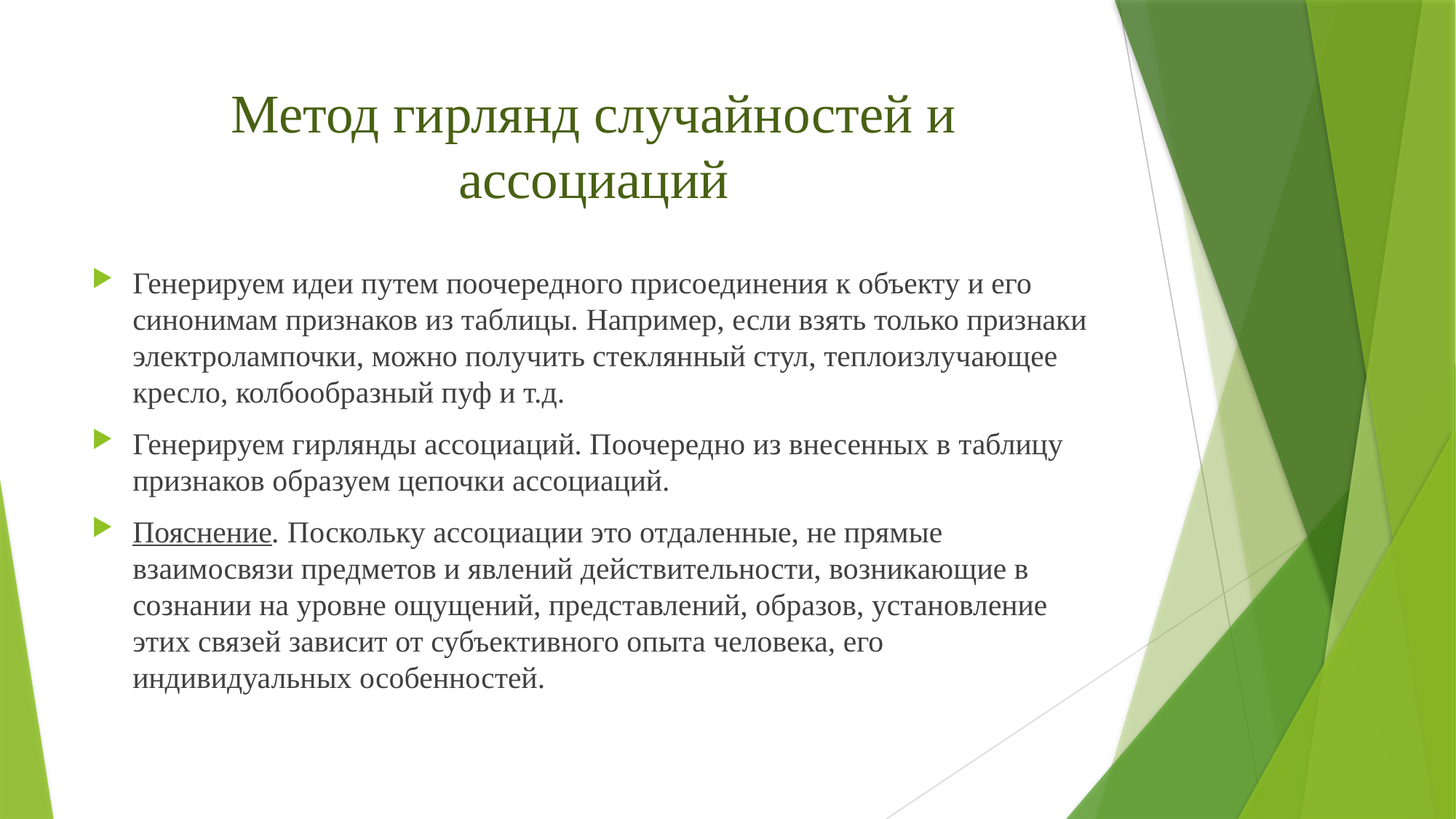

# Метод гирлянд случайностей и ассоциаций
Генерируем идеи путем поочередного присоединения к объекту и его синонимам признаков из таблицы. Например, если взять только признаки электролампочки, можно получить стеклянный стул, теплоизлучающее кресло, колбообразный пуф и т.д.
Генерируем гирлянды ассоциаций. Поочередно из внесенных в таблицу признаков образуем цепочки ассоциаций.
Пояснение. Поскольку ассоциации это отдаленные, не прямые взаимосвязи предметов и явлений действительности, возникающие в сознании на уровне ощущений, представлений, образов, установление этих связей зависит от субъективного опыта человека, его индивидуальных особенностей.